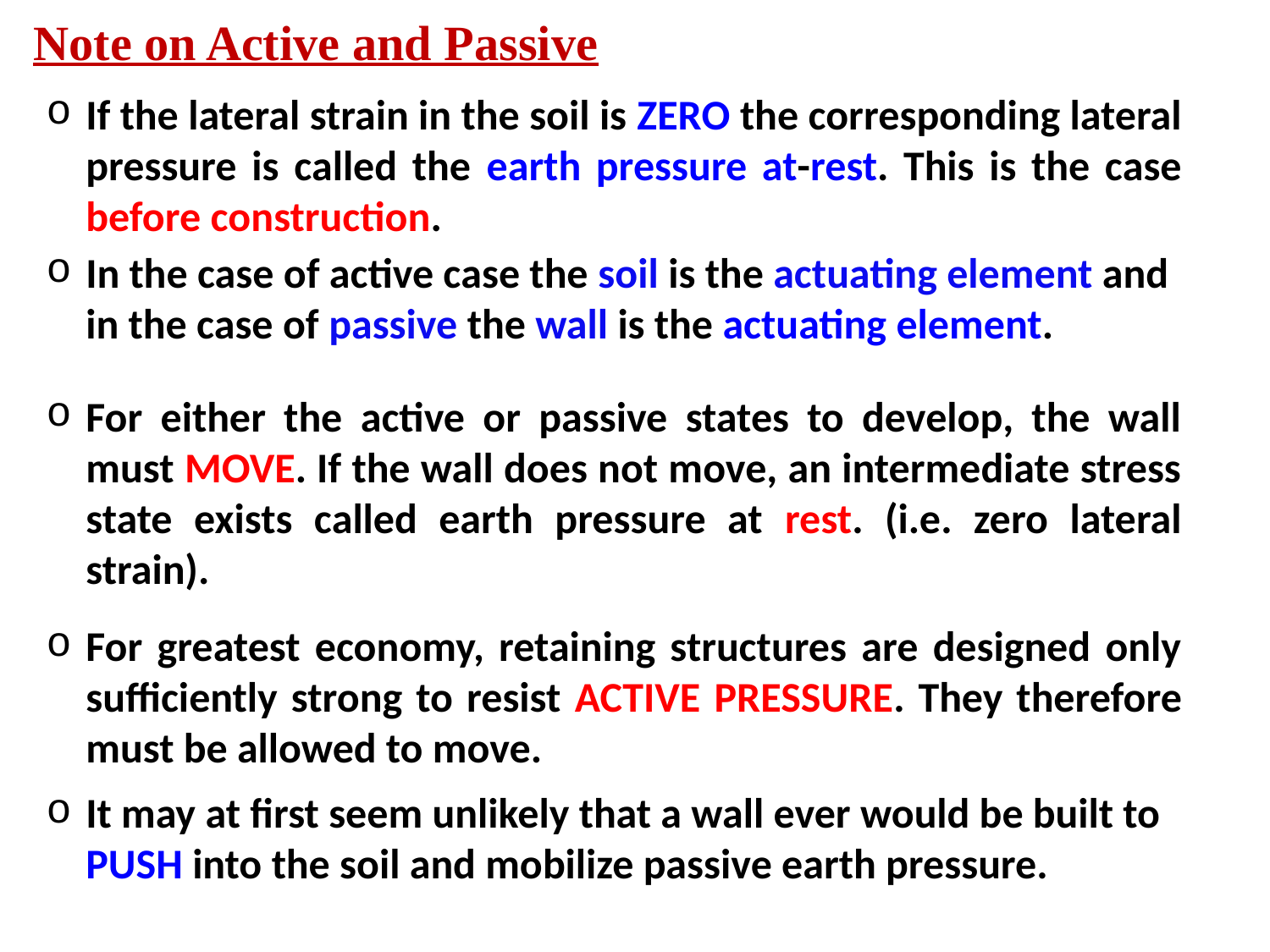

Note on Active and Passive
If the lateral strain in the soil is ZERO the corresponding lateral pressure is called the earth pressure at-rest. This is the case before construction.
In the case of active case the soil is the actuating element and in the case of passive the wall is the actuating element.
For either the active or passive states to develop, the wall must MOVE. If the wall does not move, an intermediate stress state exists called earth pressure at rest. (i.e. zero lateral strain).
For greatest economy, retaining structures are designed only sufficiently strong to resist ACTIVE PRESSURE. They therefore must be allowed to move.
It may at first seem unlikely that a wall ever would be built to PUSH into the soil and mobilize passive earth pressure.